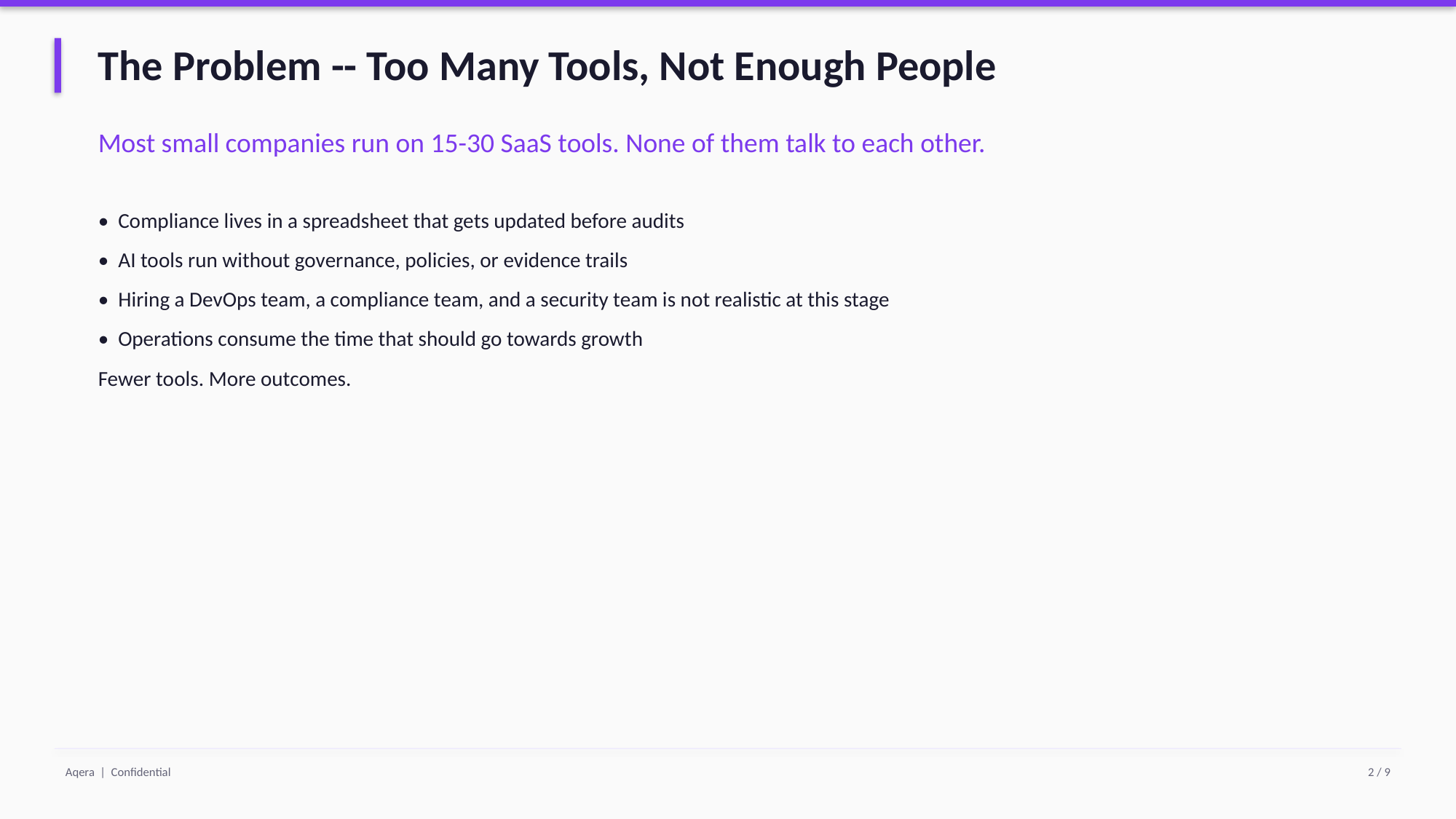

The Problem -- Too Many Tools, Not Enough People

Most small companies run on 15-30 SaaS tools. None of them talk to each other.
•  Compliance lives in a spreadsheet that gets updated before audits
•  AI tools run without governance, policies, or evidence trails
•  Hiring a DevOps team, a compliance team, and a security team is not realistic at this stage
•  Operations consume the time that should go towards growth
Fewer tools. More outcomes.

Aqera  |  Confidential
2 / 9